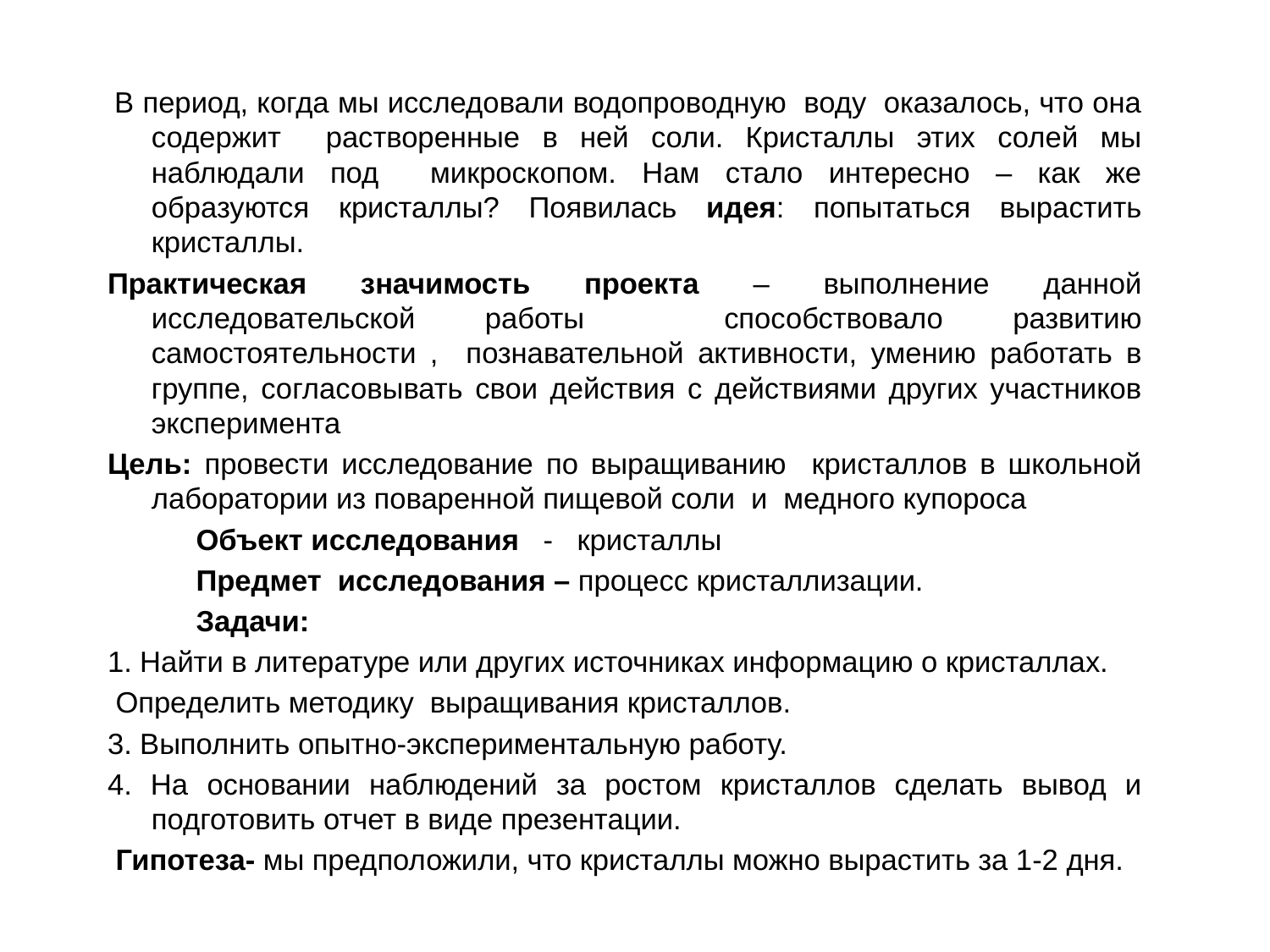

В период, когда мы исследовали водопроводную  воду  оказалось, что она содержит  растворенные в ней соли. Кристаллы этих солей мы наблюдали под  микроскопом. Нам стало интересно – как же образуются кристаллы? Появилась идея: попытаться вырастить кристаллы.
Практическая значимость проекта – выполнение данной исследовательской работы  способствовало развитию самостоятельности ,  познавательной активности, умению работать в группе, согласовывать свои действия с действиями других участников эксперимента
Цель: провести исследование по выращиванию  кристаллов в школьной лаборатории из поваренной пищевой соли  и  медного купороса
           Объект исследования   -   кристаллы
           Предмет  исследования – процесс кристаллизации.
           Задачи:
1. Найти в литературе или других источниках информацию о кристаллах.
 Определить методику  выращивания кристаллов.
3. Выполнить опытно-экспериментальную работу.
4. На основании наблюдений за ростом кристаллов сделать вывод и подготовить отчет в виде презентации.
 Гипотеза- мы предположили, что кристаллы можно вырастить за 1-2 дня.